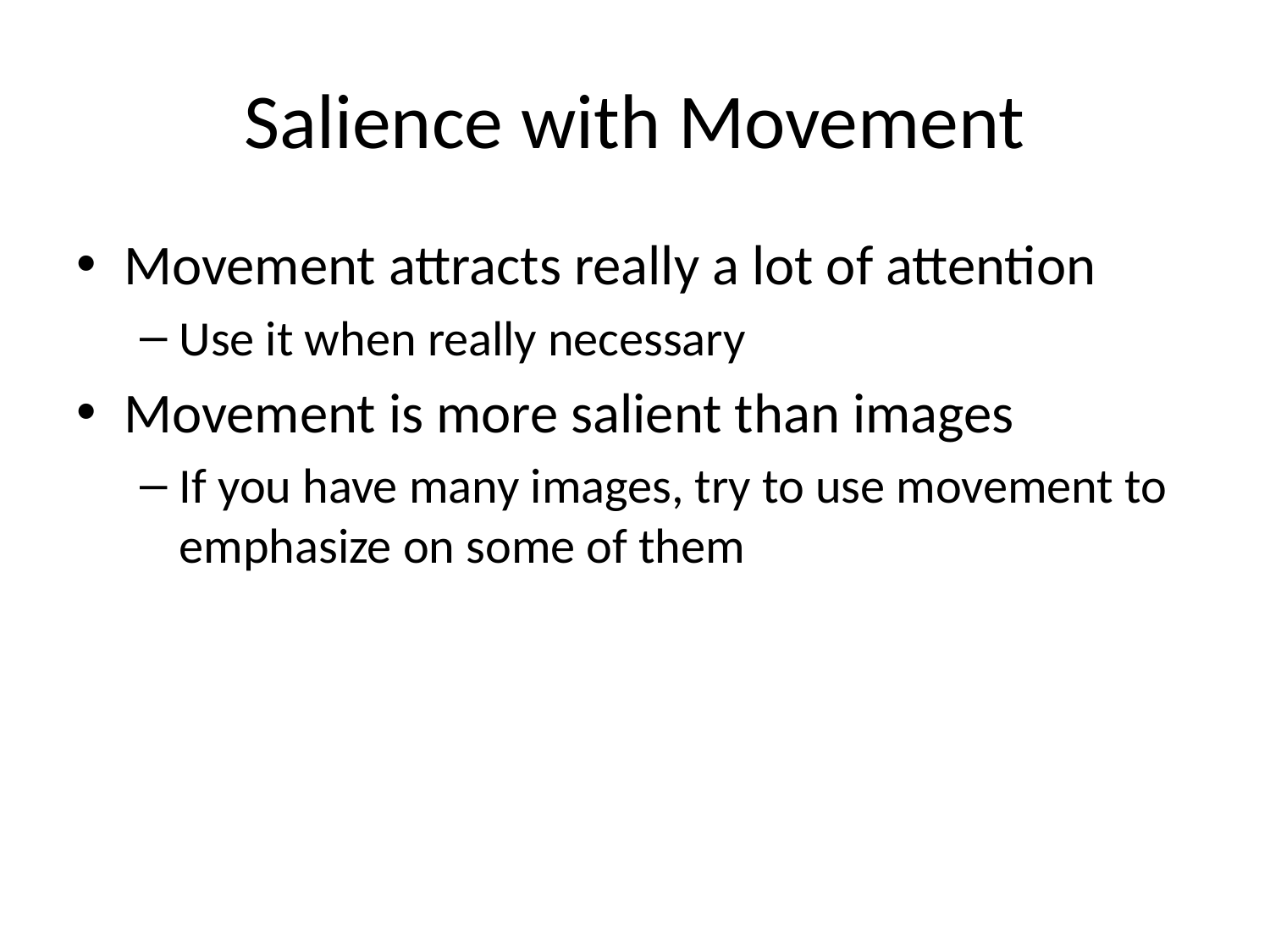

# Salience with Movement
Movement attracts really a lot of attention
Use it when really necessary
Movement is more salient than images
If you have many images, try to use movement to emphasize on some of them